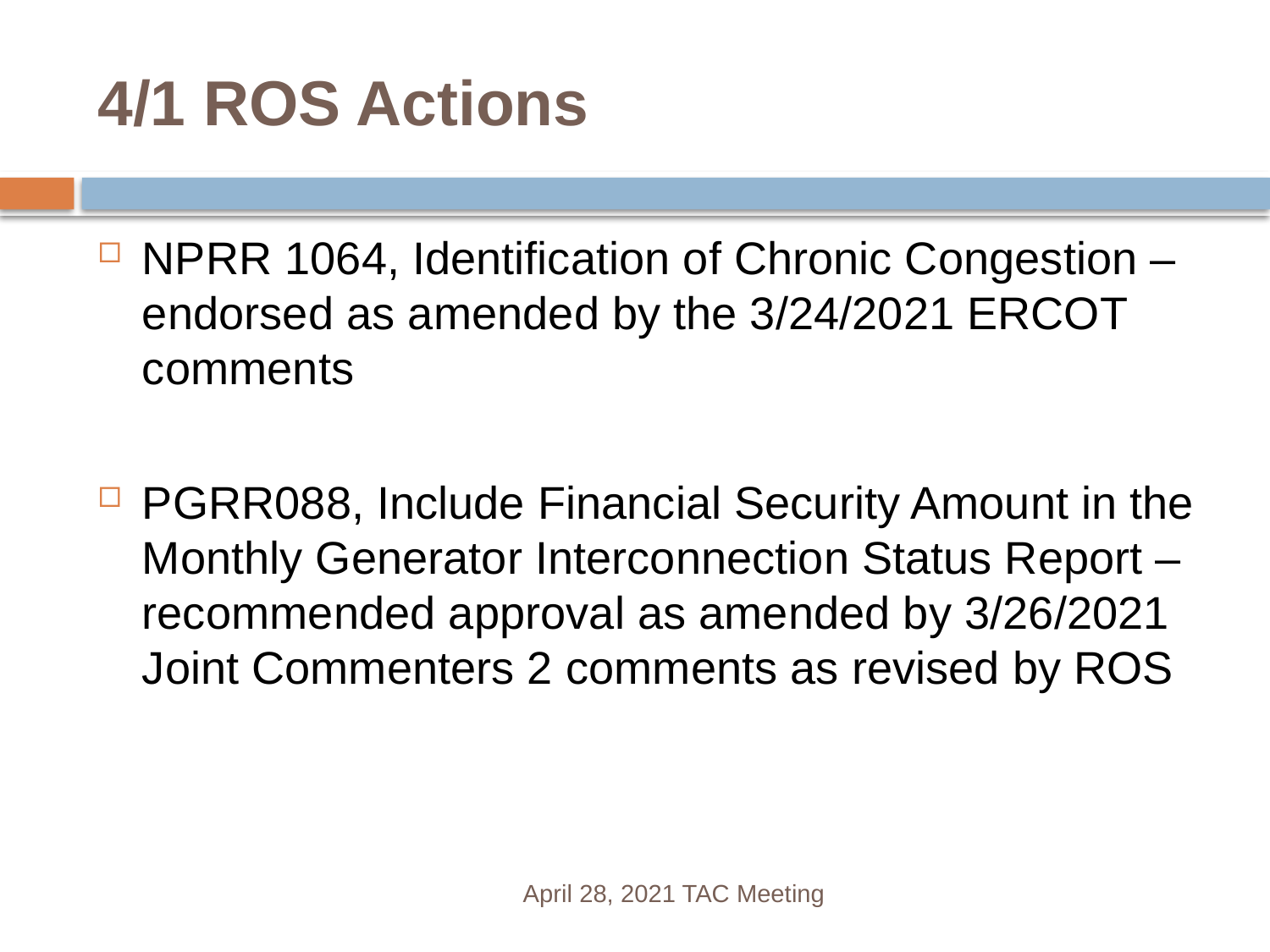

# 4/1 ROS Actions
NPRR 1064, Identification of Chronic Congestion – endorsed as amended by the 3/24/2021 ERCOT comments

PGRR088, Include Financial Security Amount in the Monthly Generator Interconnection Status Report – recommended approval as amended by 3/26/2021 Joint Commenters 2 comments as revised by ROS
April 28, 2021 TAC Meeting